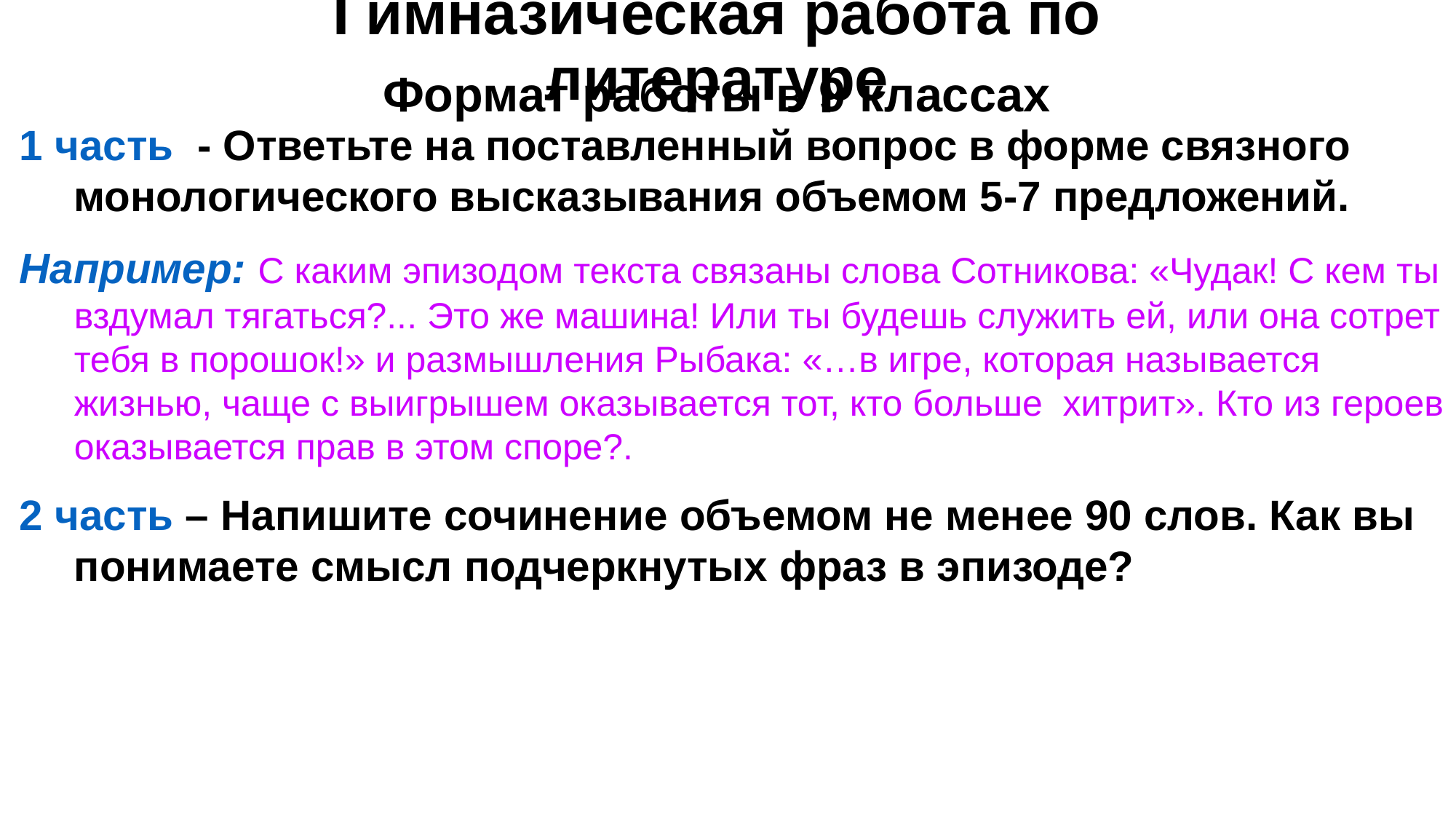

# Гимназическая работа по литературе
Формат работы в 9 классах
1 часть  - Ответьте на поставленный вопрос в форме связного монологического высказывания объемом 5-7 предложений.
Например: С каким эпизодом текста связаны слова Сотникова: «Чудак! С кем ты вздумал тягаться?... Это же машина! Или ты будешь служить ей, или она сотрет тебя в порошок!» и размышления Рыбака: «…в игре, которая называется жизнью, чаще с выигрышем оказывается тот, кто больше  хитрит». Кто из героев оказывается прав в этом споре?.
2 часть – Напишите сочинение объемом не менее 90 слов. Как вы понимаете смысл подчеркнутых фраз в эпизоде?